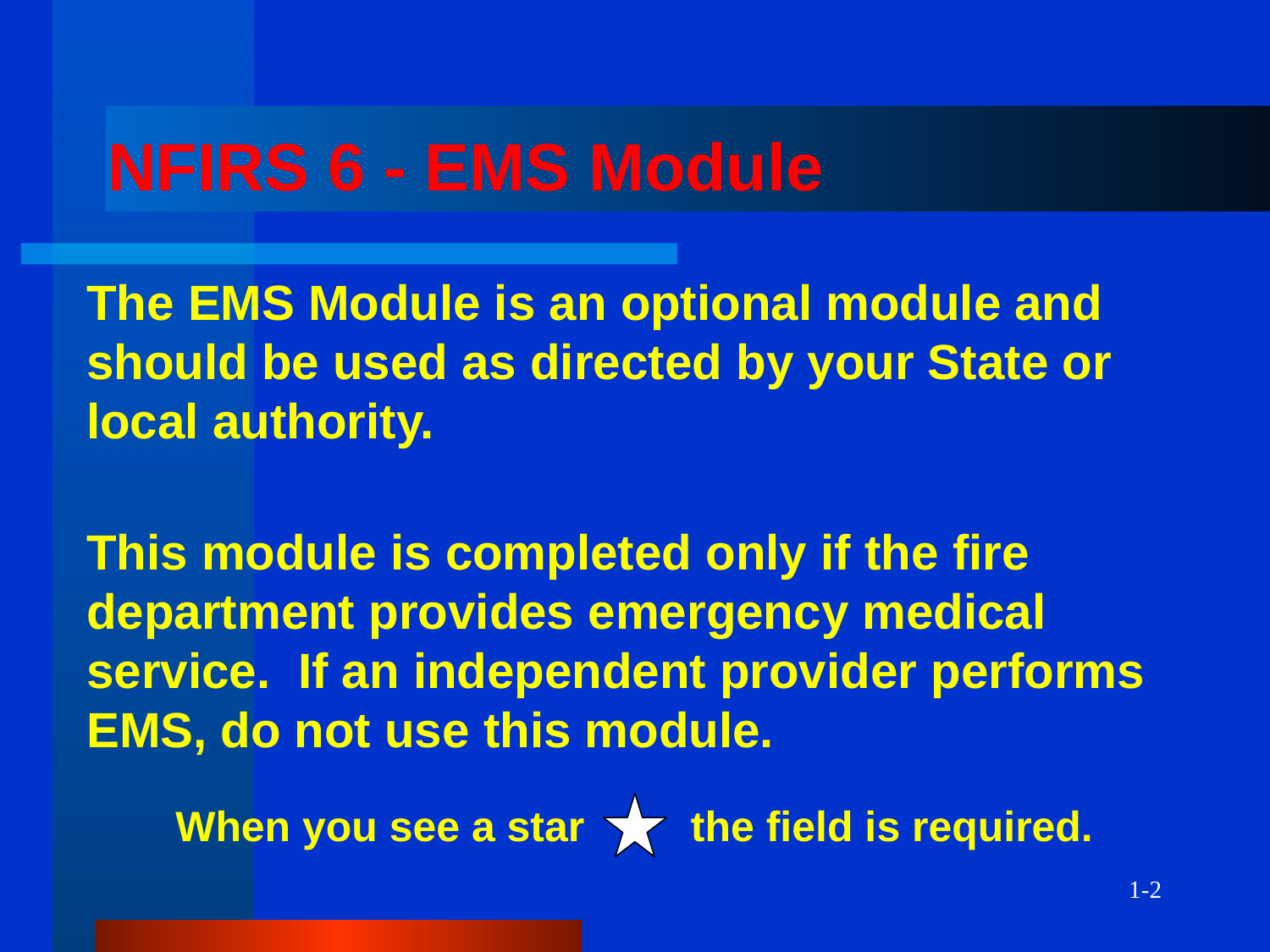

# NFIRS 6 - EMS Module
The EMS Module is an optional module and should be used as directed by your State or local authority.

This module is completed only if the fire department provides emergency medical service.  If an independent provider performs EMS, do not use this module.
When you see a star         the field is required.

1-2